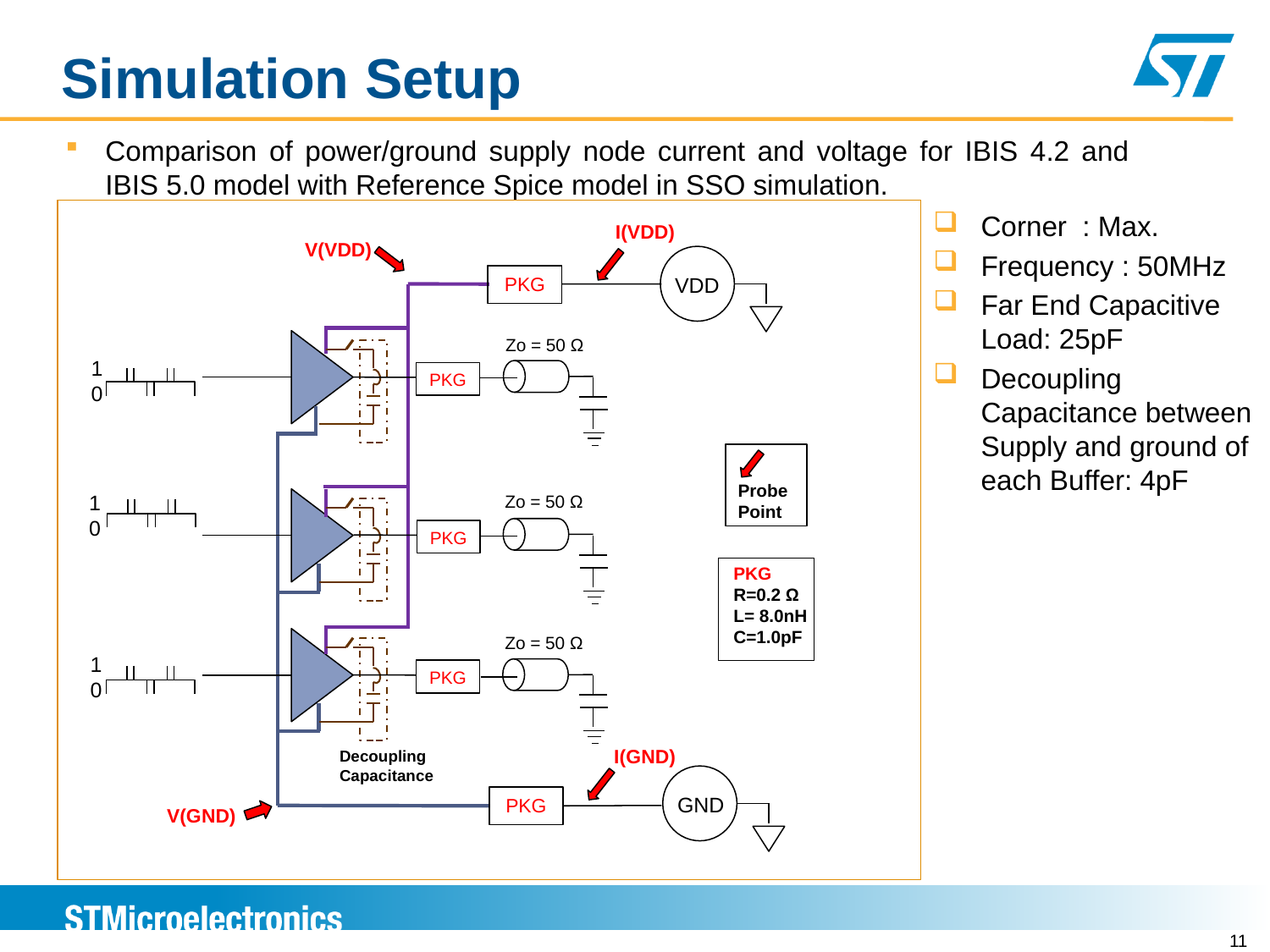

# Simulation Setup
Comparison of power/ground supply node current and voltage for IBIS 4.2 and IBIS 5.0 model with Reference Spice model in SSO simulation.

I(VDD)
V(VDD)

Probe Point

I(GND)
Decoupling Capacitance

V(GND)

1
0
1
0
PKG
R=0.2 Ω
L= 8.0nH
C=1.0pF
Corner  : Max.
Frequency : 50MHz
Far End Capacitive Load: 25pF
Decoupling Capacitance between Supply and ground of each Buffer: 4pF

VDD

PKG
Zo = 50 Ω

PKG
1
0
Zo = 50 Ω

PKG
Zo = 50 Ω

PKG

GND

PKG
11